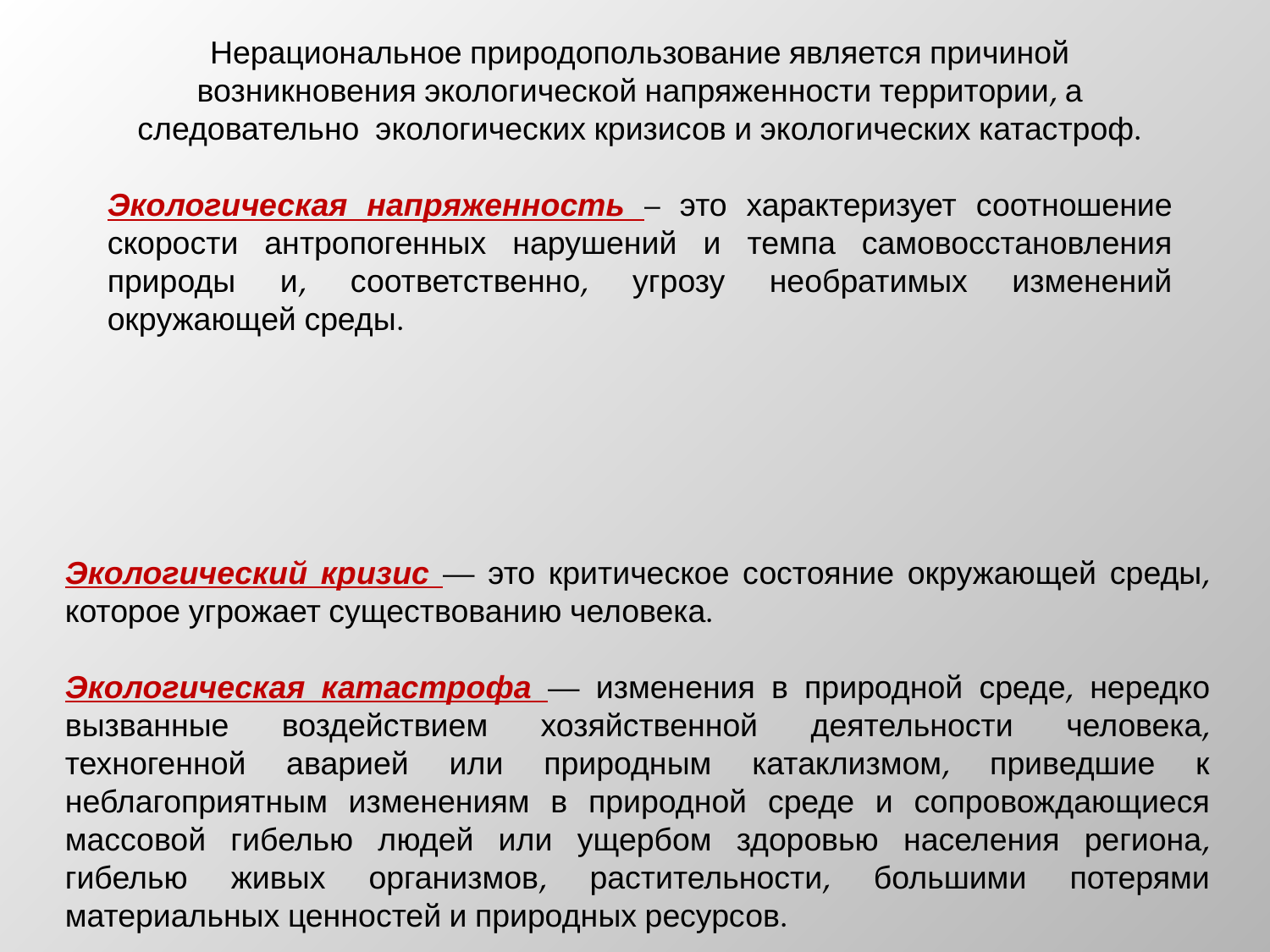

Нерациональное природопользование является причиной возникновения экологической напряженности территории, а следовательно  экологических кризисов и экологических катастроф.

Экологическая напряженность – это характеризует соотношение скорости антропогенных нарушений и темпа самовосстановления природы и, соответственно, угрозу необратимых изменений окружающей среды.
Экологический кризис — это критическое состояние окружающей среды, которое угрожает существованию человека.

Экологическая катастрофа — изменения в природной среде, нередко вызванные воздействием хозяйственной деятельности человека, техногенной аварией или природным катаклизмом, приведшие к неблагоприятным изменениям в природной среде и сопровождающиеся массовой гибелью людей или ущербом здоровью населения региона, гибелью живых организмов, растительности, большими потерями материальных ценностей и природных ресурсов.